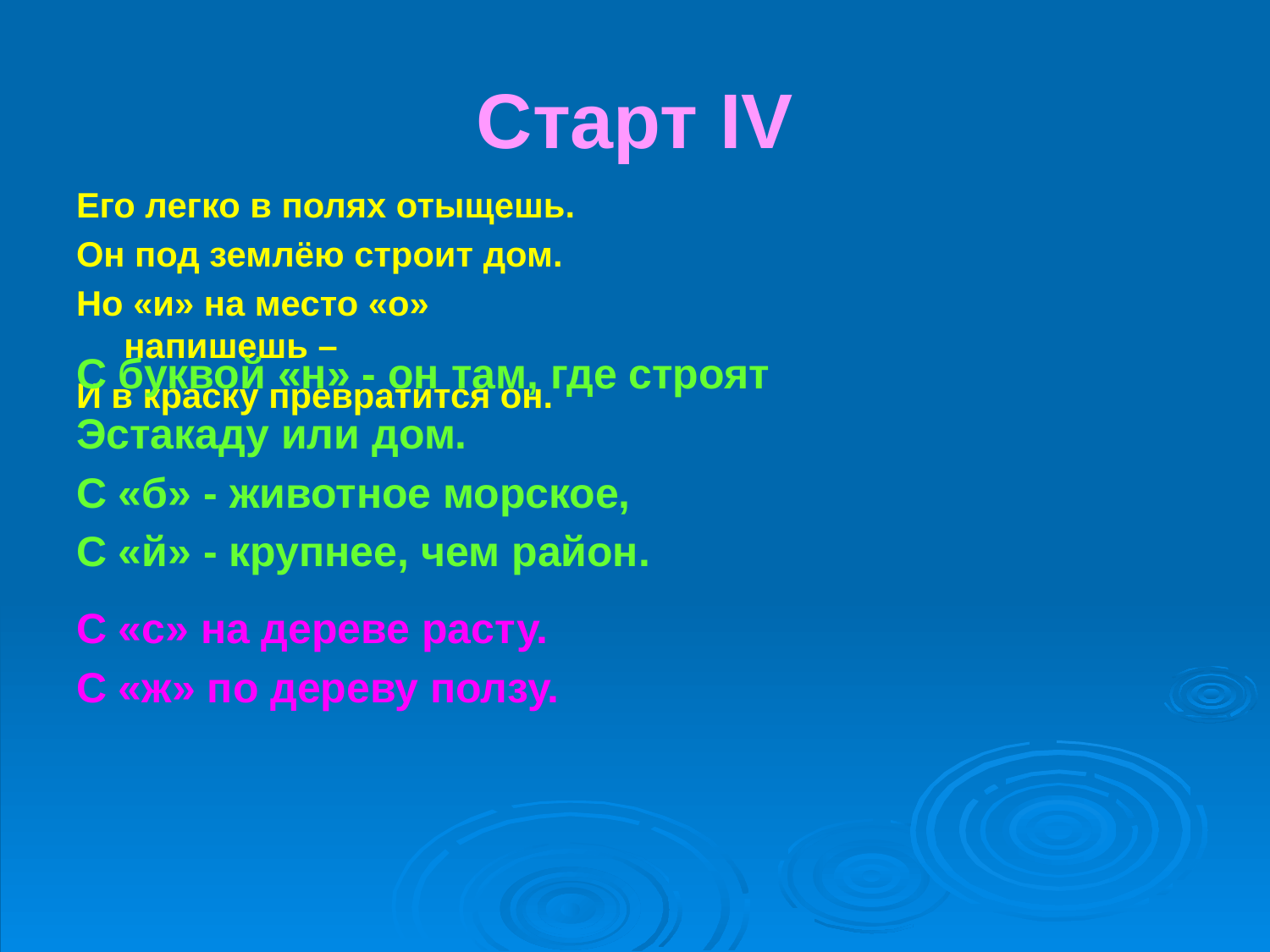

# Старт IV
Его легко в полях отыщешь.
Он под землёю строит дом.
Но «и» на место «о» напишешь –
И в краску превратится он.

С «с» на дереве расту.
С «ж» по дереву ползу.

С буквой «н» - он там, где строят
Эстакаду или дом.
С «б» - животное морское,
С «й» - крупнее, чем район.